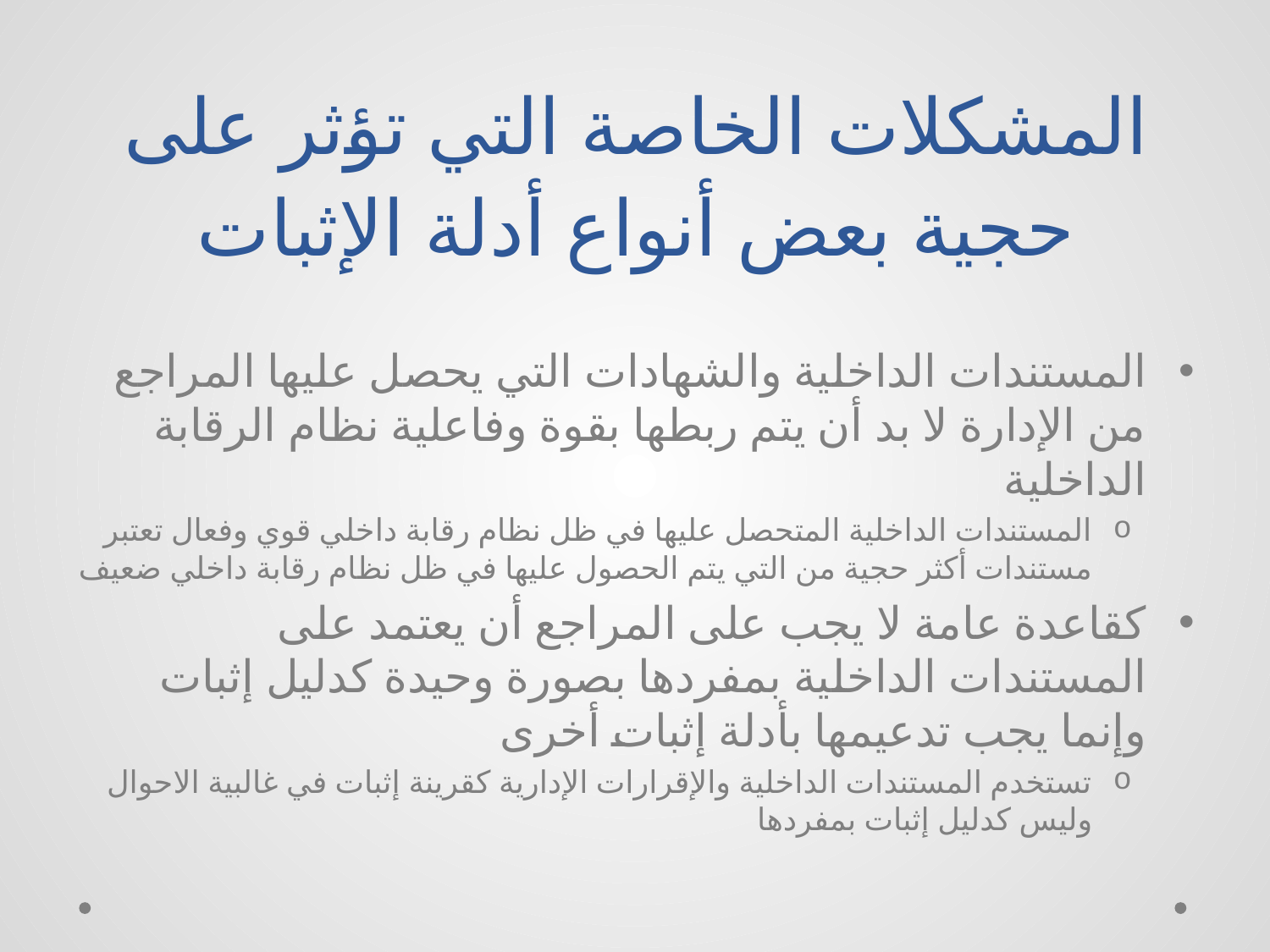

# المشكلات الخاصة التي تؤثر على حجية بعض أنواع أدلة الإثبات
المستندات الداخلية والشهادات التي يحصل عليها المراجع من الإدارة لا بد أن يتم ربطها بقوة وفاعلية نظام الرقابة الداخلية
المستندات الداخلية المتحصل عليها في ظل نظام رقابة داخلي قوي وفعال تعتبر مستندات أكثر حجية من التي يتم الحصول عليها في ظل نظام رقابة داخلي ضعيف
كقاعدة عامة لا يجب على المراجع أن يعتمد على المستندات الداخلية بمفردها بصورة وحيدة كدليل إثبات وإنما يجب تدعيمها بأدلة إثبات أخرى
تستخدم المستندات الداخلية والإقرارات الإدارية كقرينة إثبات في غالبية الاحوال وليس كدليل إثبات بمفردها